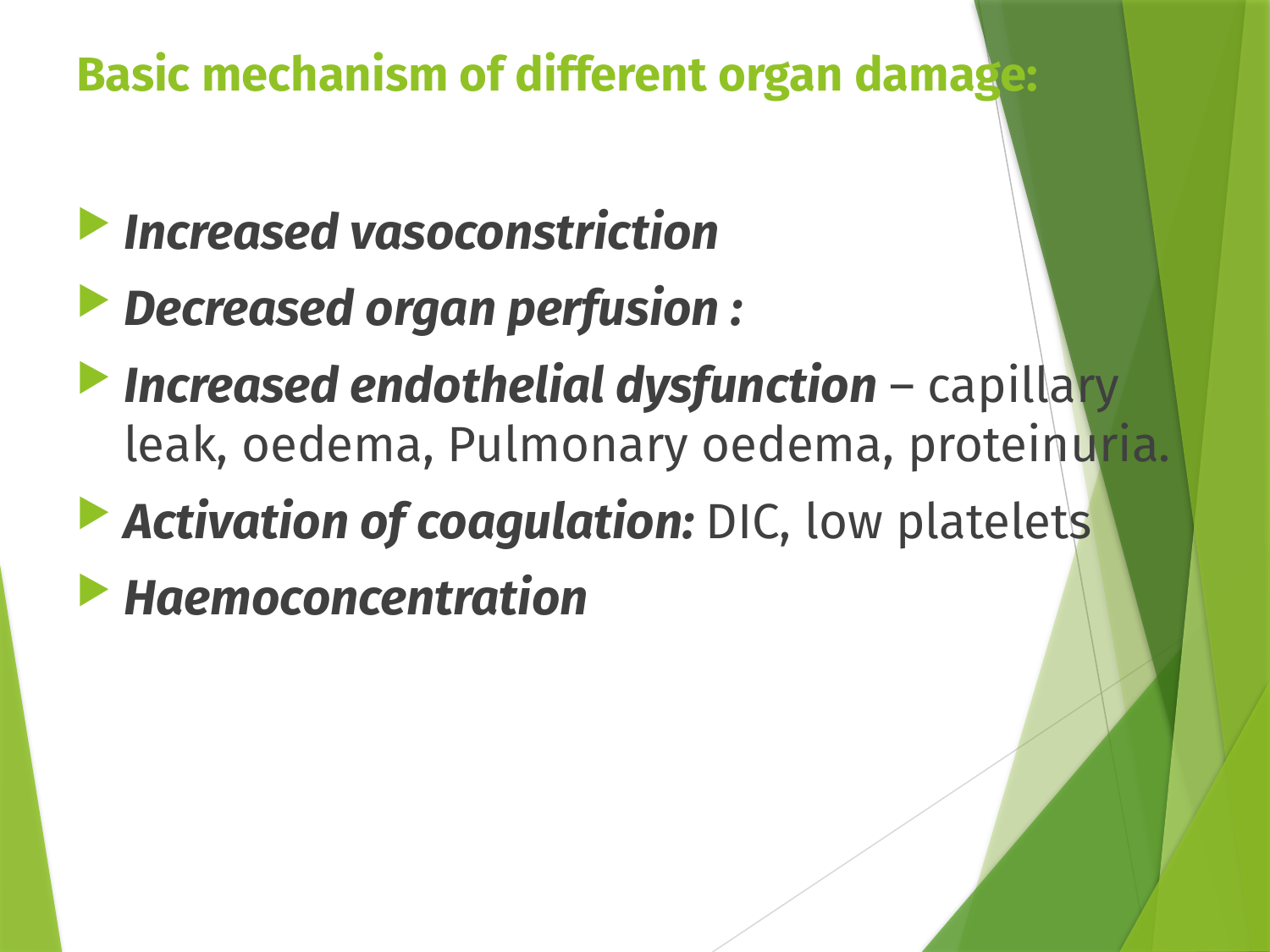

# Basic mechanism of different organ damage:

Increased vasoconstriction
Decreased organ perfusion :
Increased endothelial dysfunction – capillary leak, oedema, Pulmonary oedema, proteinuria.
Activation of coagulation: DIC, low platelets
Haemoconcentration